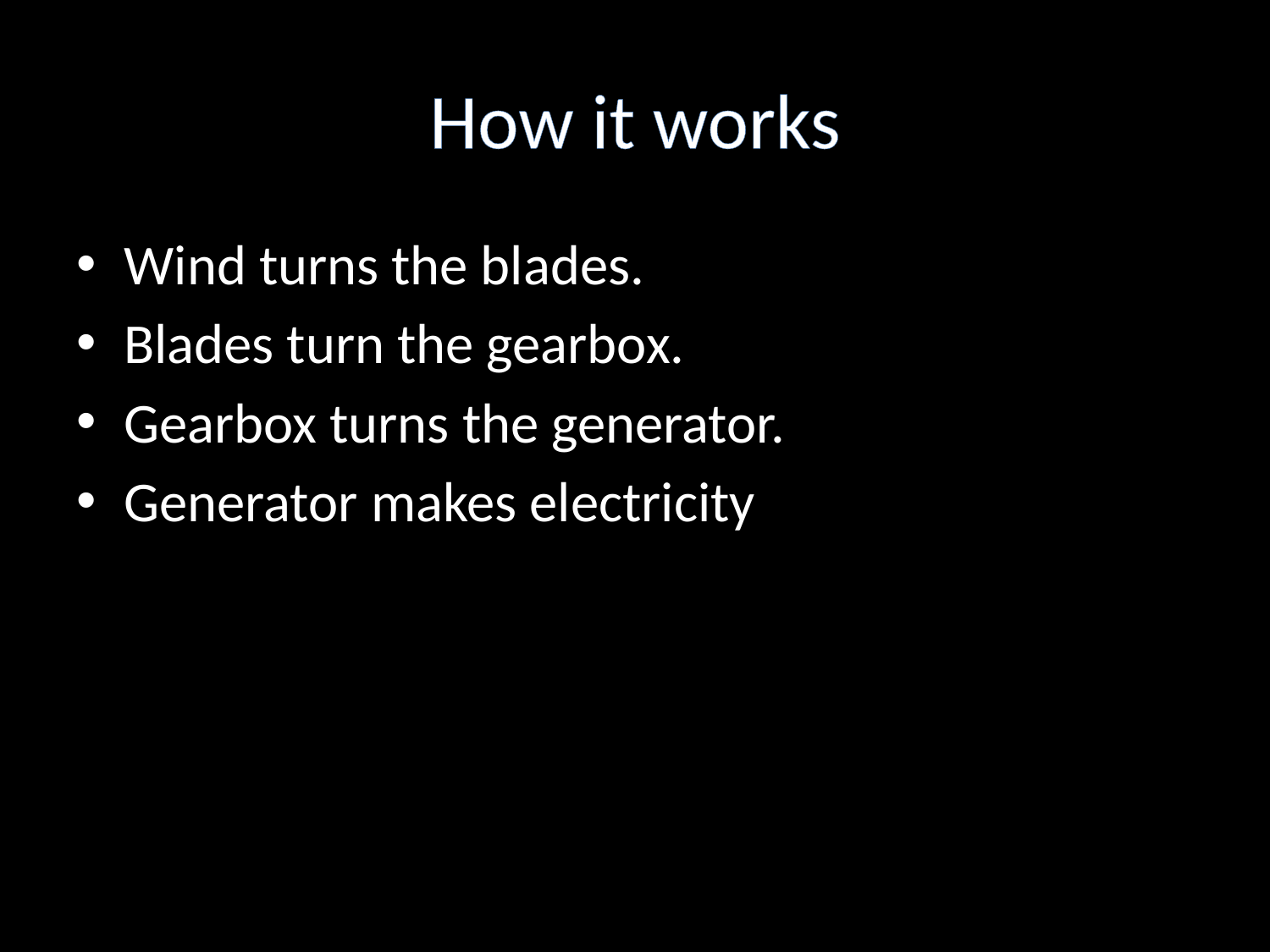

# How it works
Wind turns the blades.
Blades turn the gearbox.
Gearbox turns the generator.
Generator makes electricity